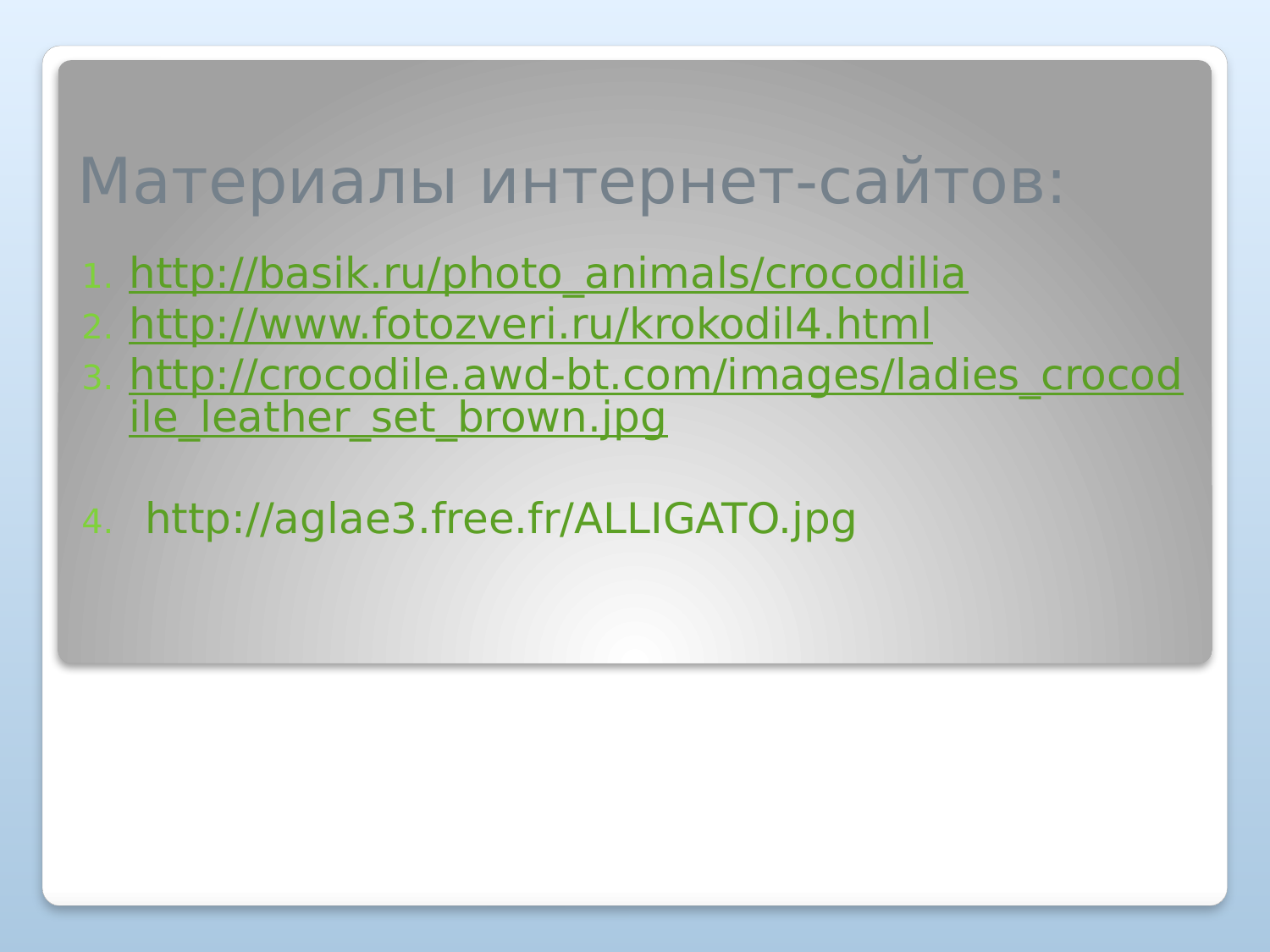

# Материалы интернет-сайтов:
http://basik.ru/photo_animals/crocodilia
http://www.fotozveri.ru/krokodil4.html
http://crocodile.awd-bt.com/images/ladies_crocodile_leather_set_brown.jpg
http://aglae3.free.fr/ALLIGATO.jpg